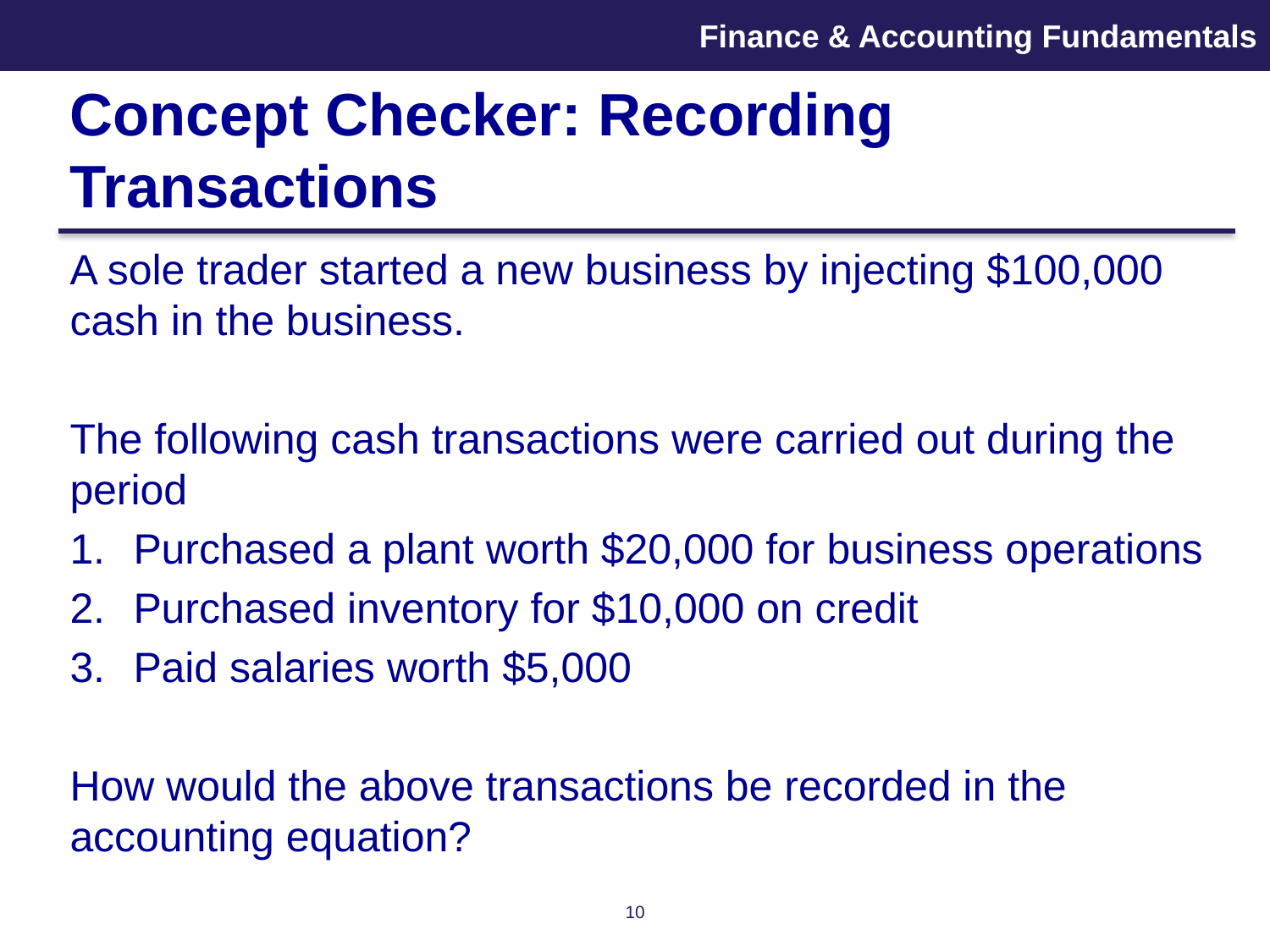

# Concept Checker: Recording Transactions
A sole trader started a new business by injecting $100,000 cash in the business.

The following cash transactions were carried out during the period
Purchased a plant worth $20,000 for business operations
Purchased inventory for $10,000 on credit
Paid salaries worth $5,000

How would the above transactions be recorded in the accounting equation?

10